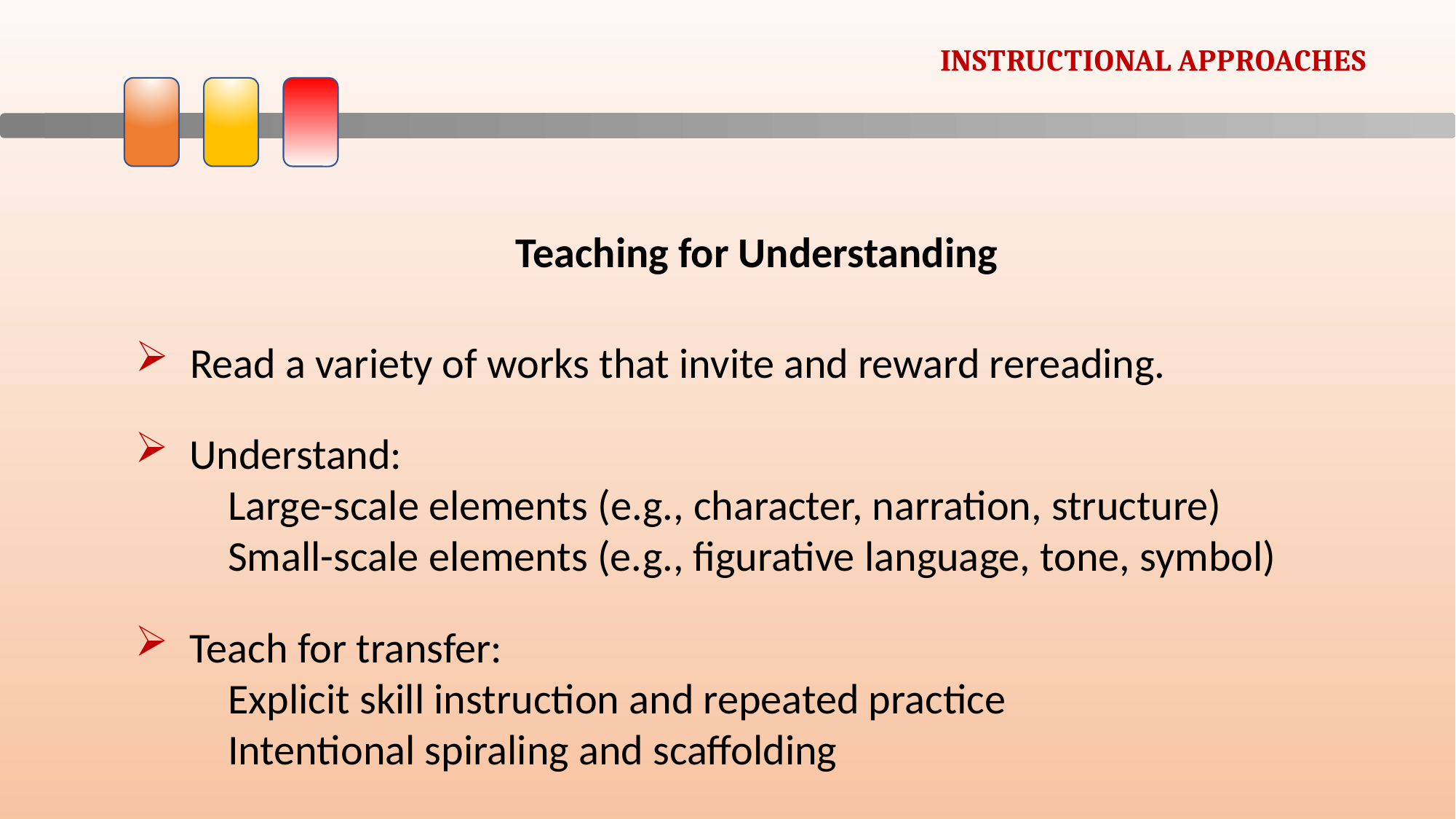

INSTRUCTIONAL APPROACHES

Teaching for Understanding
Read a variety of works that invite and reward rereading.
Understand:
	Large-scale elements (e.g., character, narration, structure)
	Small-scale elements (e.g., figurative language, tone, symbol)
Teach for transfer:
	Explicit skill instruction and repeated practice
	Intentional spiraling and scaffolding